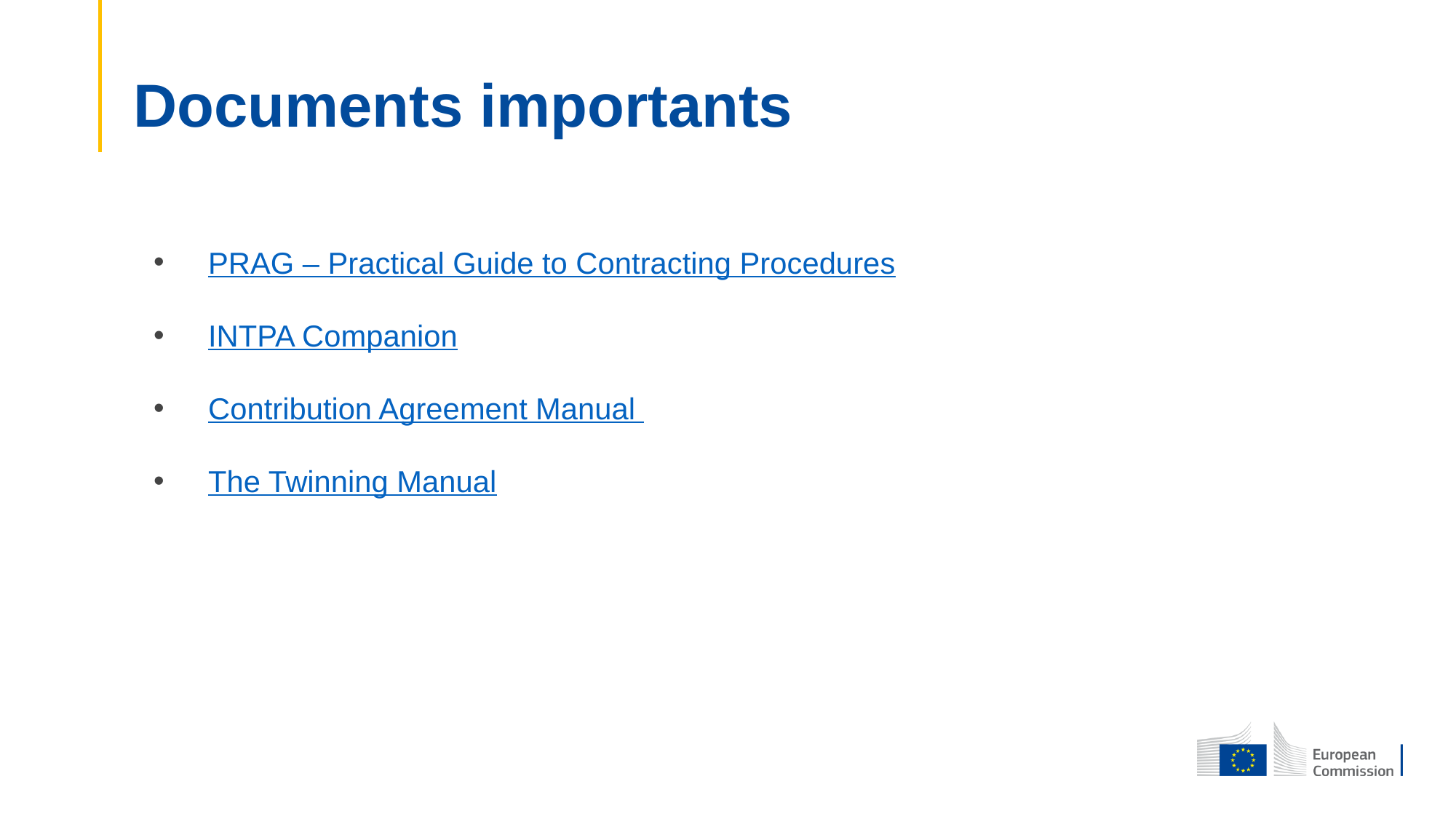

Documents importants

PRAG – Practical Guide to Contracting Procedures

INTPA Companion

Contribution Agreement Manual

The Twinning Manual